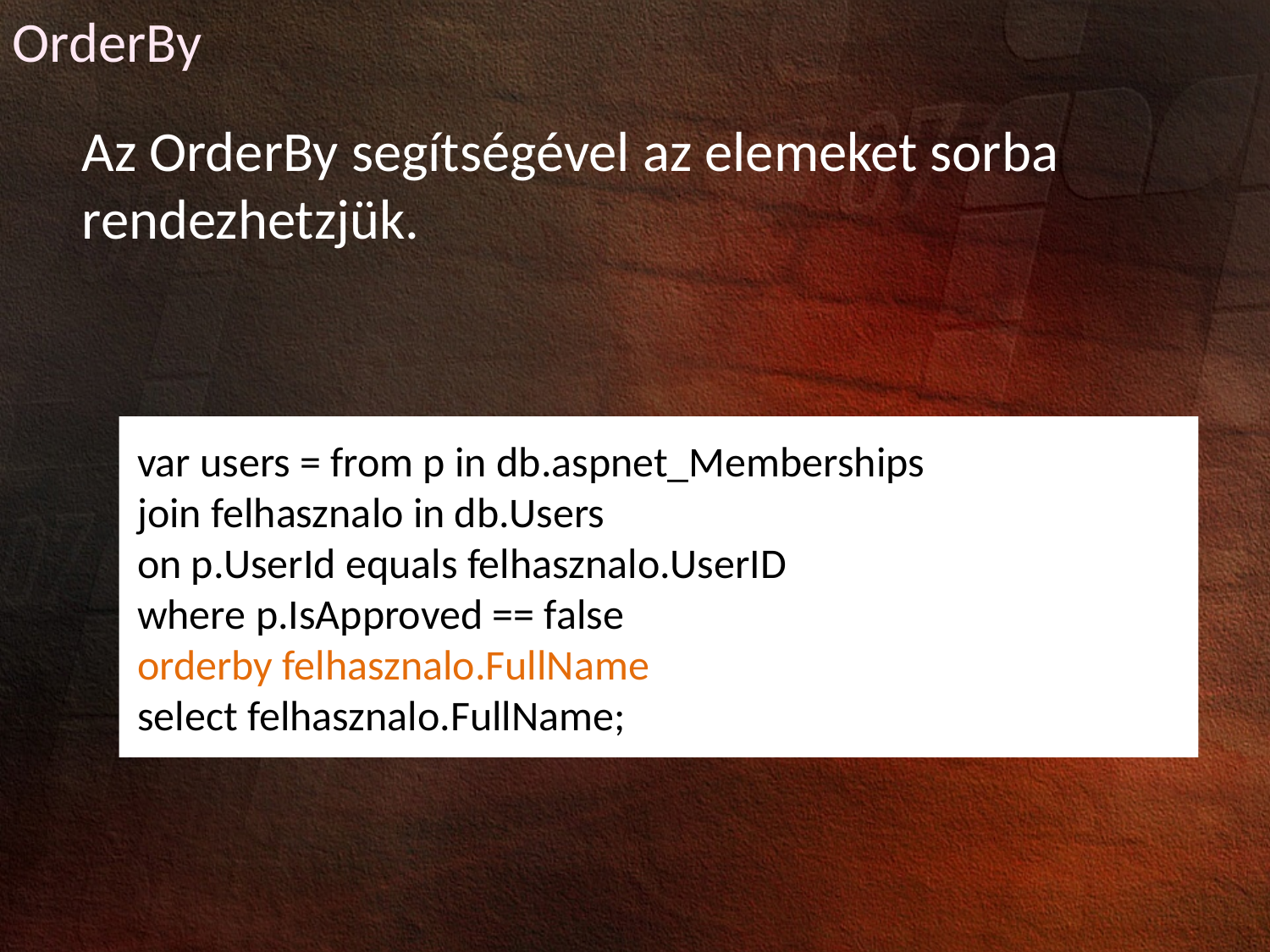

OrderBy
Az OrderBy segítségével az elemeket sorba rendezhetzjük.

var users = from p in db.aspnet_Memberships
join felhasznalo in db.Users
on p.UserId equals felhasznalo.UserID
where p.IsApproved == false
orderby felhasznalo.FullName
select felhasznalo.FullName;